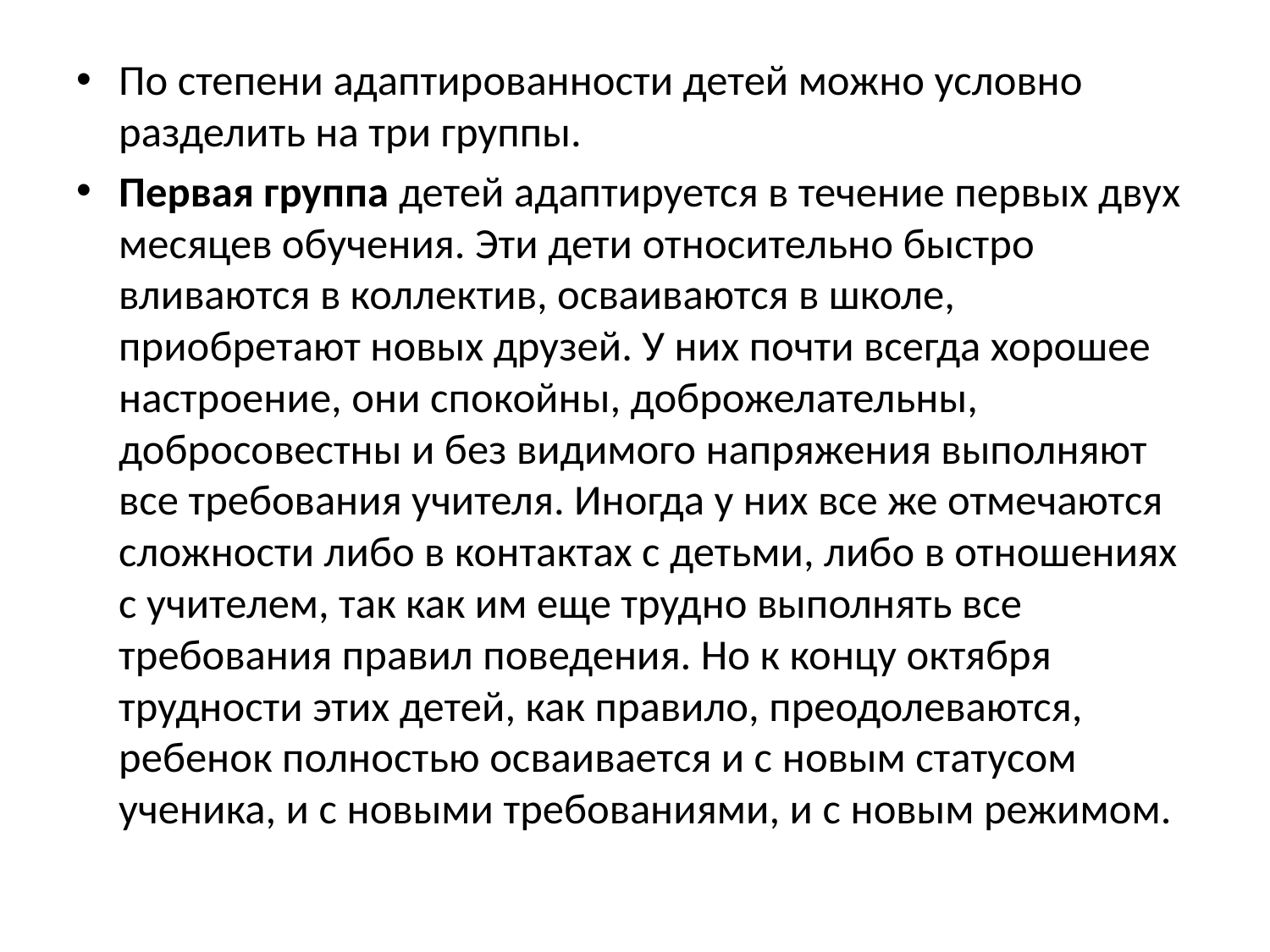

#
По степени адаптированности детей можно условно разделить на три группы.
Первая группа детей адаптируется в течение первых двух месяцев обучения. Эти дети относительно быстро вливаются в коллектив, осваиваются в школе, приобретают новых друзей. У них почти всегда хорошее настроение, они спокойны, доброжелательны, добросовестны и без видимого напряжения выполняют все требования учителя. Иногда у них все же отмечаются сложности либо в контактах с детьми, либо в отношениях с учителем, так как им еще трудно выполнять все требования правил поведения. Но к концу октября трудности этих детей, как правило, преодолеваются, ребенок полностью осваивается и с новым статусом ученика, и с новыми требованиями, и с новым режимом.